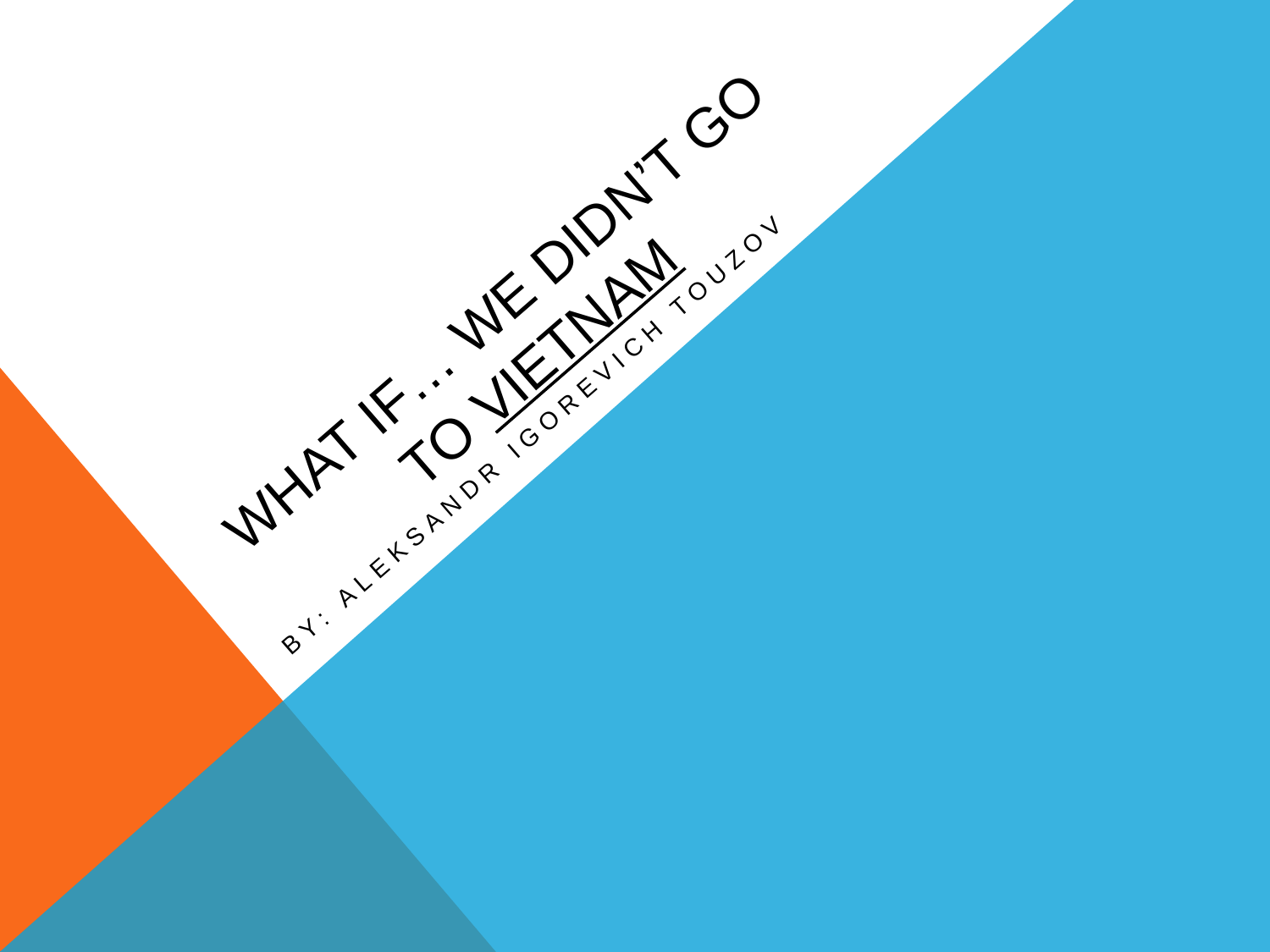

# What if… We didn’t go to Vietnam
By: Aleksandr Igorevich Touzov